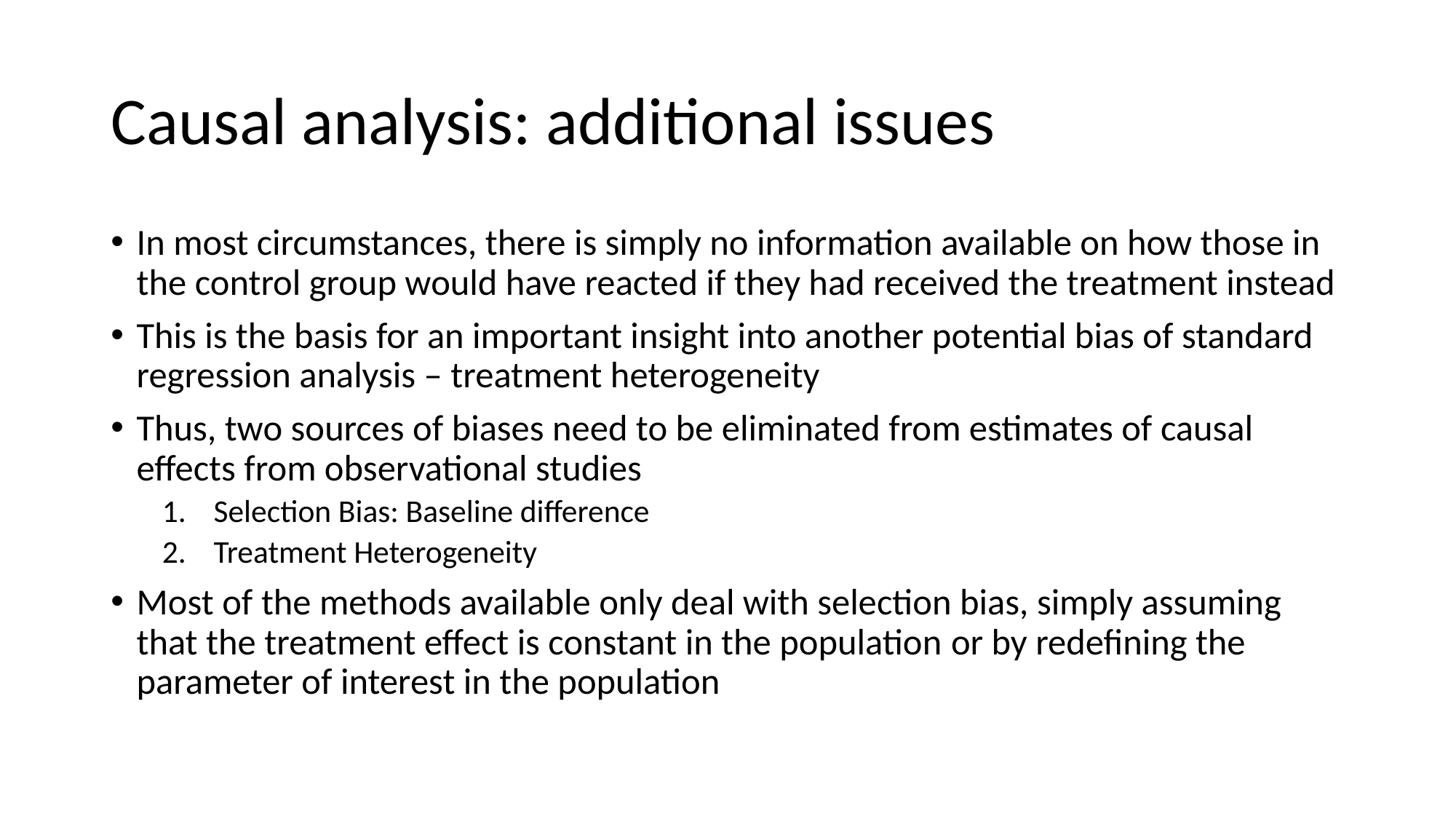

# Causal analysis: additional issues
In most circumstances, there is simply no information available on how those in the control group would have reacted if they had received the treatment instead
This is the basis for an important insight into another potential bias of standard regression analysis – treatment heterogeneity
Thus, two sources of biases need to be eliminated from estimates of causal effects from observational studies
Selection Bias: Baseline difference
Treatment Heterogeneity
Most of the methods available only deal with selection bias, simply assuming that the treatment effect is constant in the population or by redefining the parameter of interest in the population